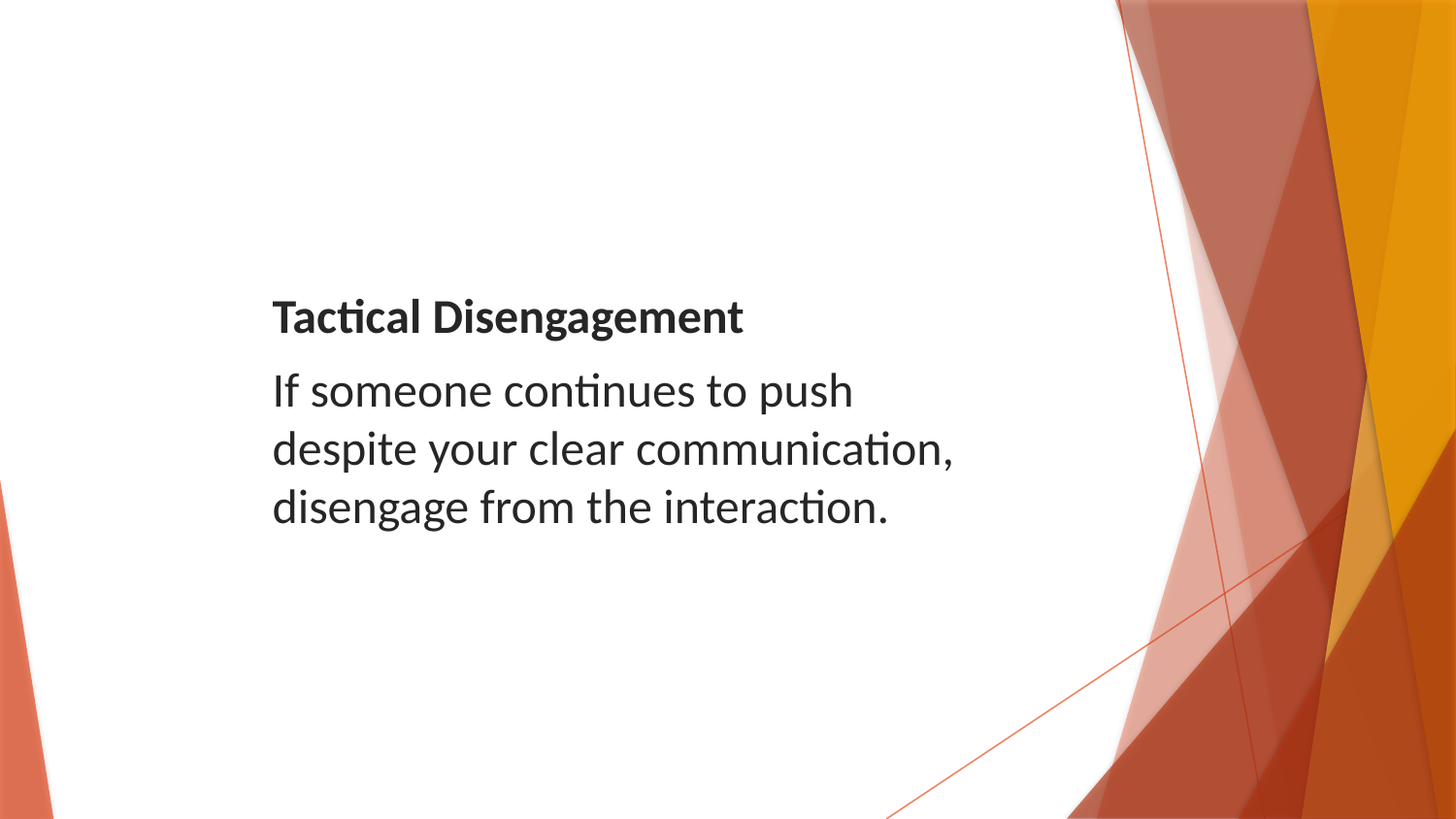

Tactical Disengagement
If someone continues to push despite your clear communication, disengage from the interaction.